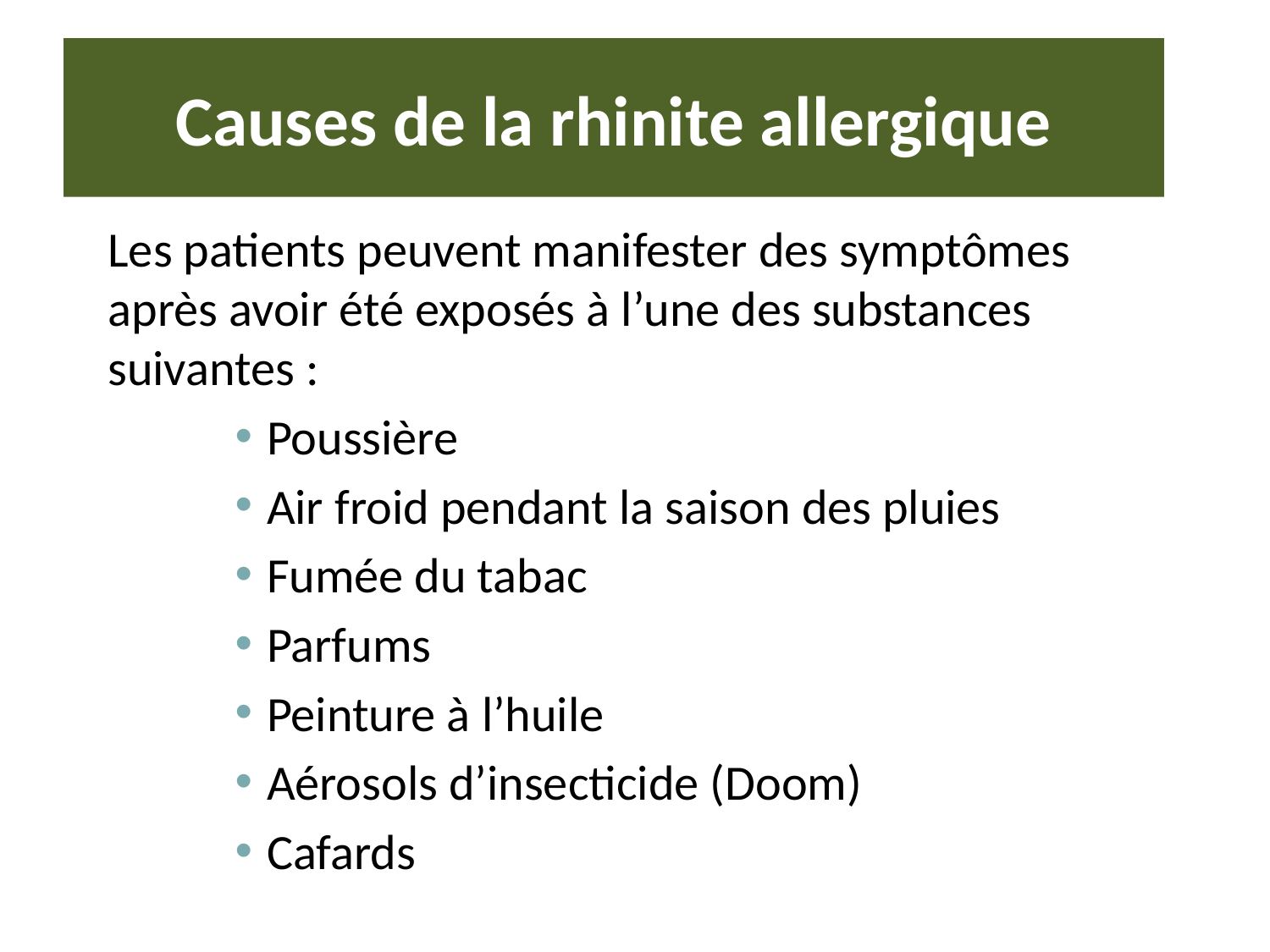

# Causes de la rhinite allergique
Les patients peuvent manifester des symptômes après avoir été exposés à l’une des substances suivantes :
Poussière
Air froid pendant la saison des pluies
Fumée du tabac
Parfums
Peinture à l’huile
Aérosols d’insecticide (Doom)
Cafards